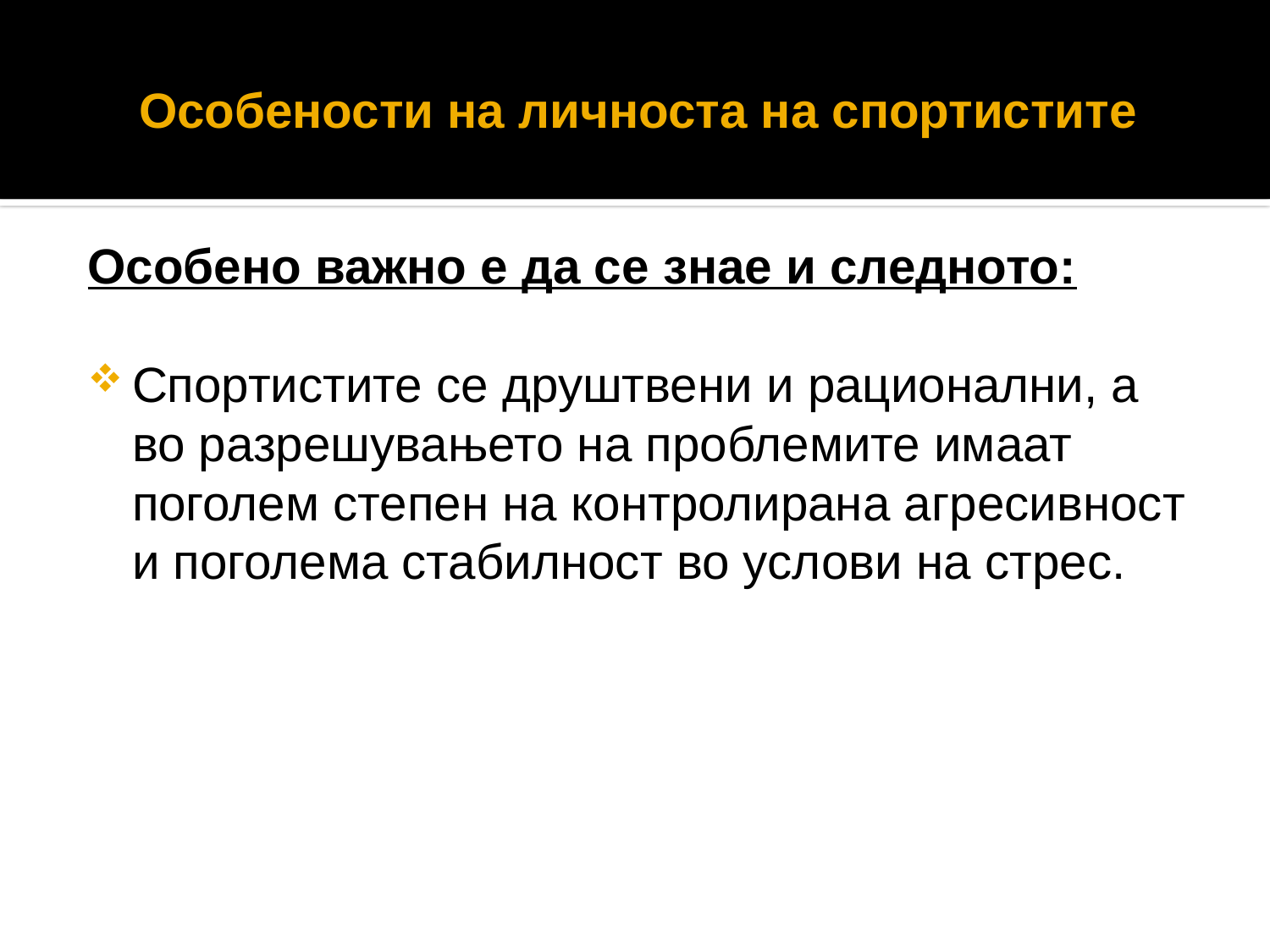

# Особености на личноста на спортистите
Особено важно е да се знае и следното:

Спортистите се друштвени и рационални, а во разрешувањето на проблемите имаат поголем степен на контролирана агресивност и поголема стабилност во услови на стрес.